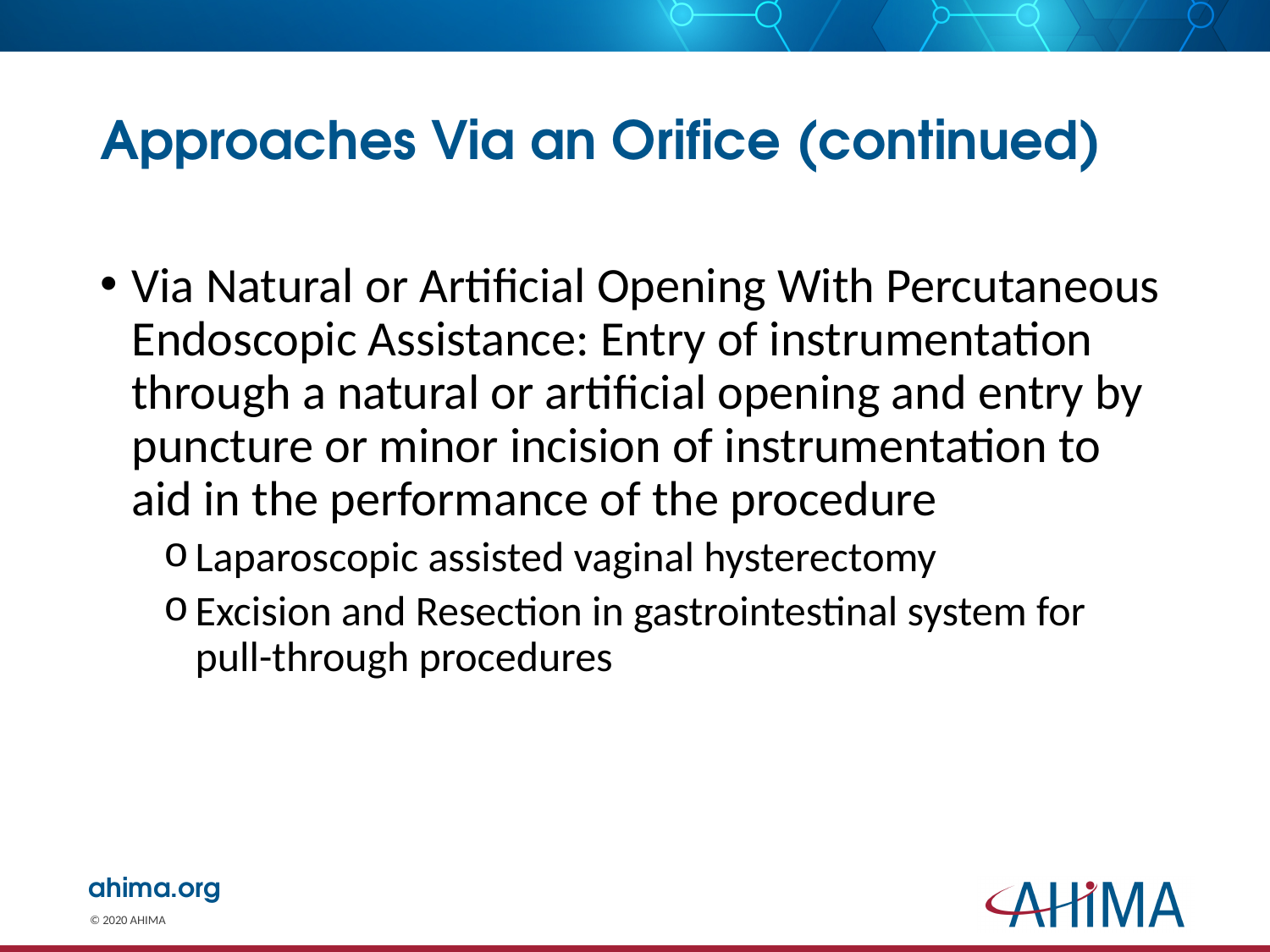

# Approaches Via an Orifice (continued)
Via Natural or Artificial Opening With Percutaneous Endoscopic Assistance: Entry of instrumentation through a natural or artificial opening and entry by puncture or minor incision of instrumentation to aid in the performance of the procedure
Laparoscopic assisted vaginal hysterectomy
Excision and Resection in gastrointestinal system for pull-through procedures